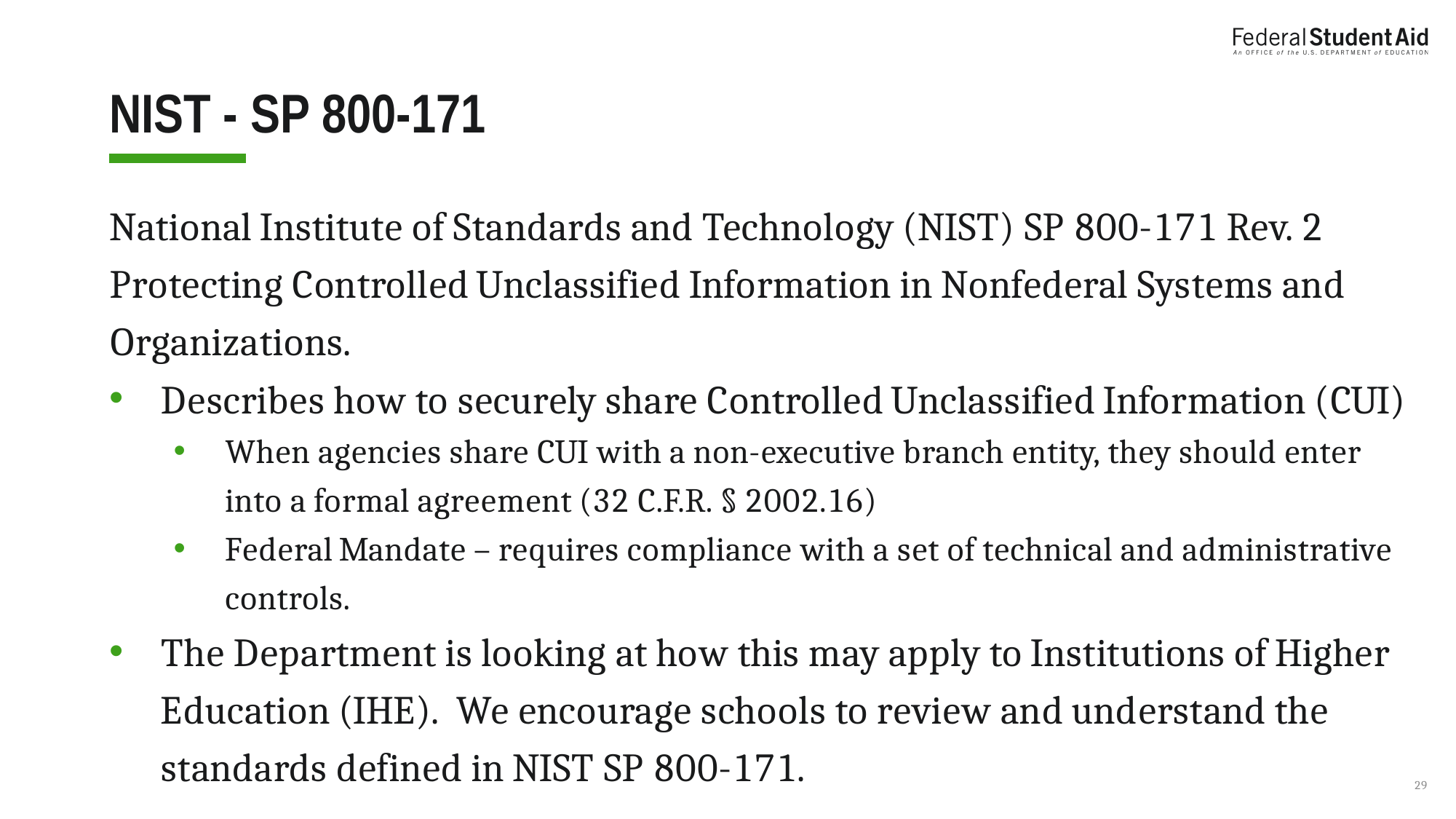

# Nist - SP 800-171
National Institute of Standards and Technology (NIST) SP 800-171 Rev. 2 Protecting Controlled Unclassified Information in Nonfederal Systems and Organizations.
Describes how to securely share Controlled Unclassified Information (CUI)
When agencies share CUI with a non-executive branch entity, they should enter into a formal agreement (32 C.F.R. § 2002.16)
Federal Mandate – requires compliance with a set of technical and administrative controls.
The Department is looking at how this may apply to Institutions of Higher Education (IHE).  We encourage schools to review and understand the standards defined in NIST SP 800-171.

29